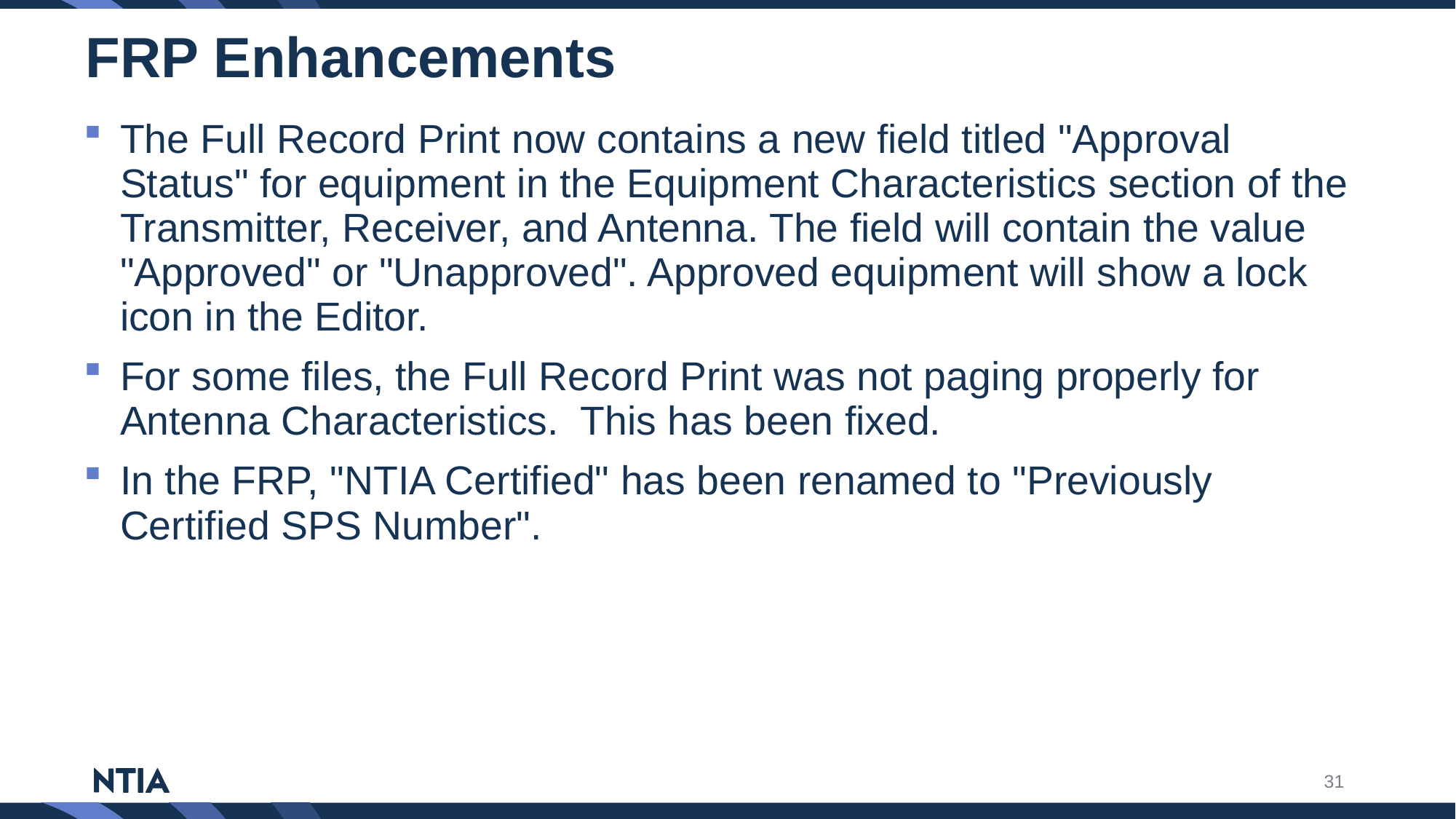

# FRP Enhancements
The Full Record Print now contains a new field titled "Approval Status" for equipment in the Equipment Characteristics section of the Transmitter, Receiver, and Antenna. The field will contain the value "Approved" or "Unapproved". Approved equipment will show a lock icon in the Editor.
For some files, the Full Record Print was not paging properly for Antenna Characteristics.  This has been fixed.
In the FRP, "NTIA Certified" has been renamed to "Previously Certified SPS Number".

31